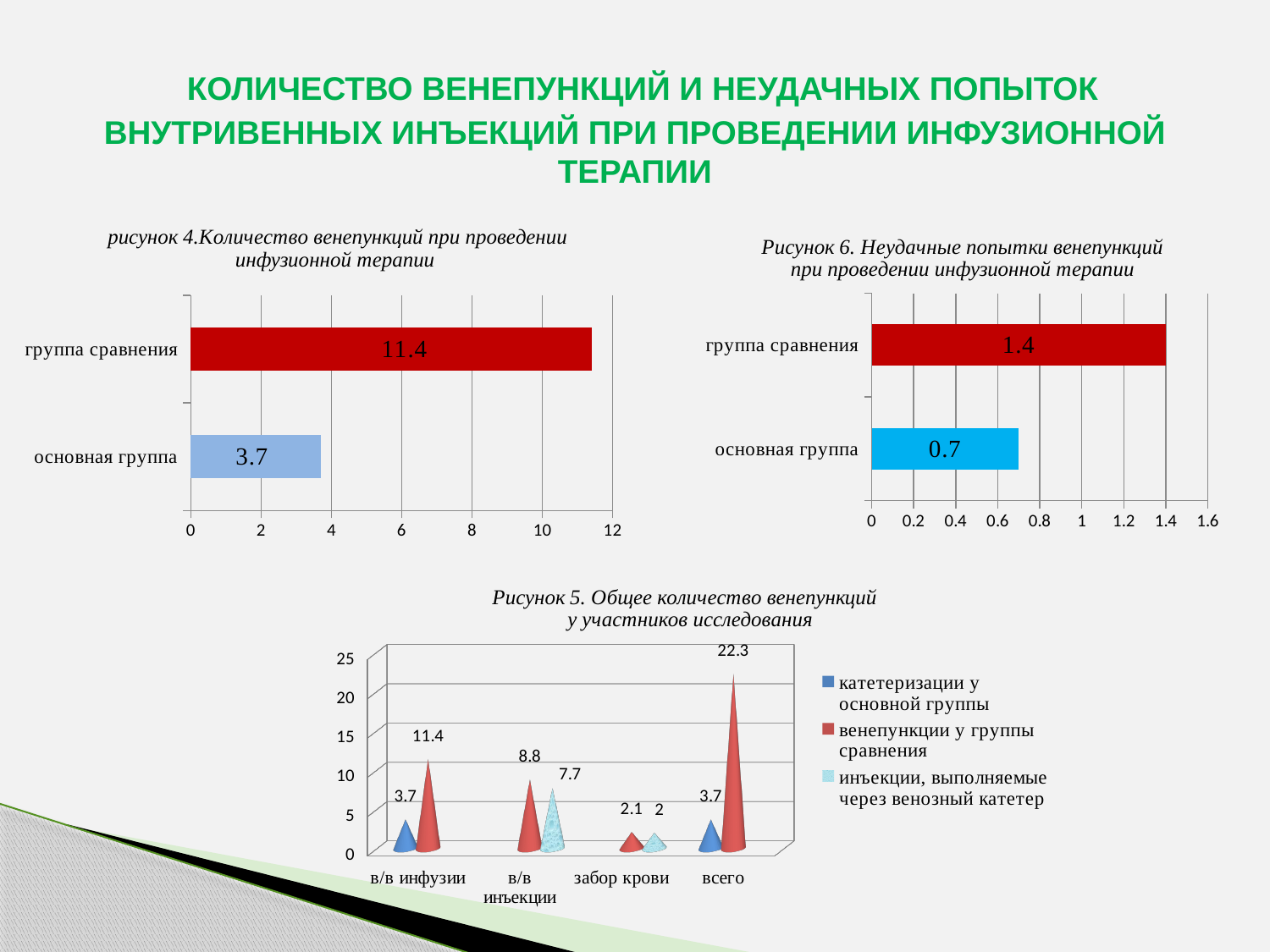

# КОЛИЧЕСТВО ВЕНЕПУНКЦИЙ И НЕУДАЧНЫХ ПОПЫТОК ВНУТРИВЕННЫХ ИНЪЕКЦИЙ ПРИ ПРОВЕДЕНИИ ИНФУЗИОННОЙ ТЕРАПИИ

### Chart: рисунок 4.Количество венепункций при проведении инфузионной терапии

| Category |  |
|---|---|
| основная группа | 3.7 |
| группа сравнения | 11.4 |

### Chart: Рисунок 6. Неудачные попытки венепункций при проведении инфузионной терапии

| Category |  |
|---|---|
| основная группа | 0.7000000000000002 |
| группа сравнения | 1.4 |

[unsupported chart]